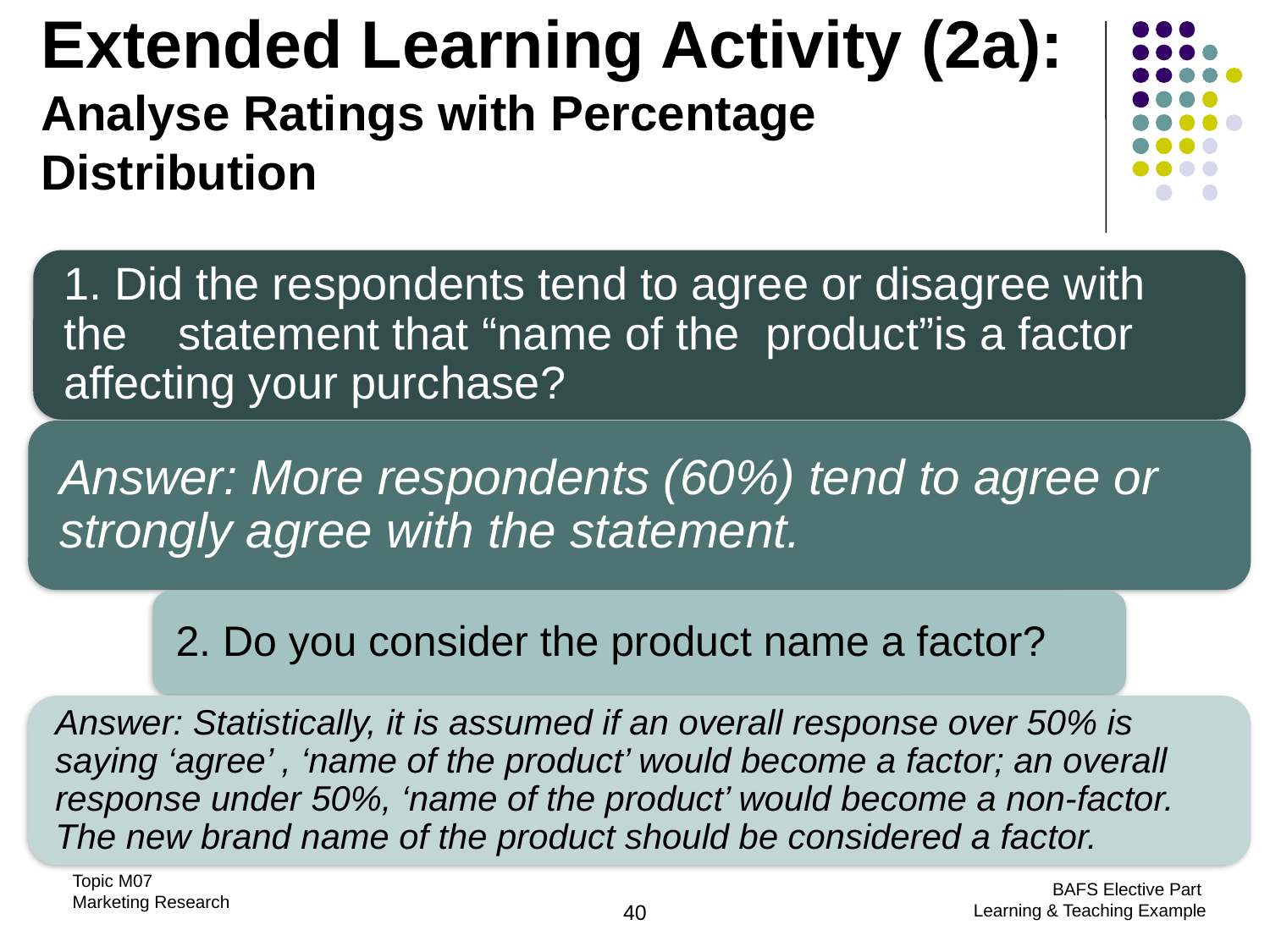

Extended Learning Activity (2a): Analyse Ratings with Percentage Distribution
1. Did the respondents tend to agree or disagree with the    statement that “name of the  product”is a factor affecting your purchase?
Answer: More respondents (60%) tend to agree or strongly agree with the statement.
2. Do you consider the product name a factor?
Answer: Statistically, it is assumed if an overall response over 50% is saying ‘agree’ , ‘name of the product’ would become a factor; an overall response under 50%, ‘name of the product’ would become a non-factor. The new brand name of the product should be considered a factor.

40